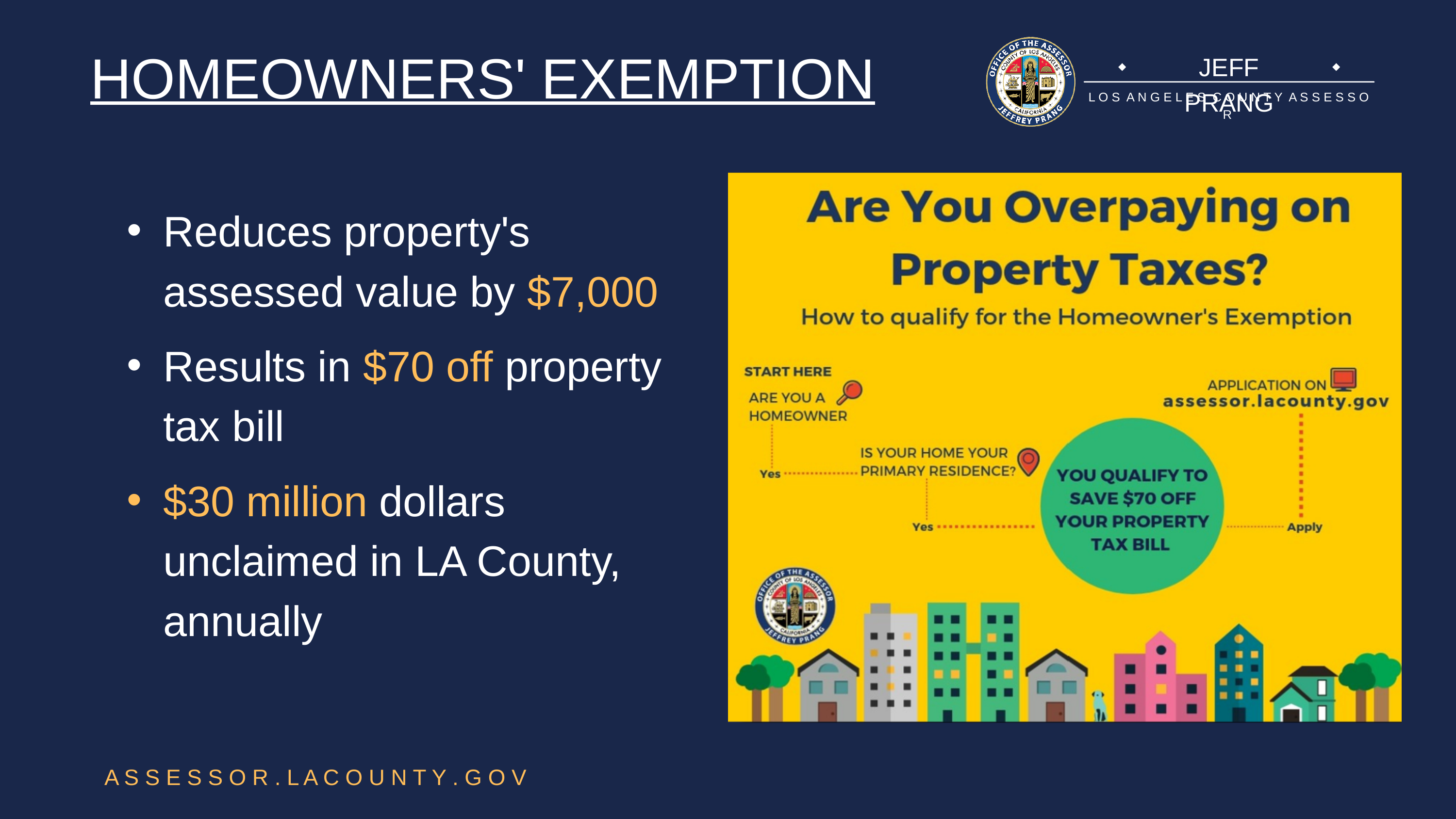

HOMEOWNERS' EXEMPTION

JEFF PRANG

L O S  A N G E L E S  C O U N T Y  A S S E S S O R

Reduces property's assessed value by $7,000

Results in $70 off property tax bill

$30 million dollars unclaimed in LA County, annually

A S S E S S O R . L A C O U N T Y . G O V